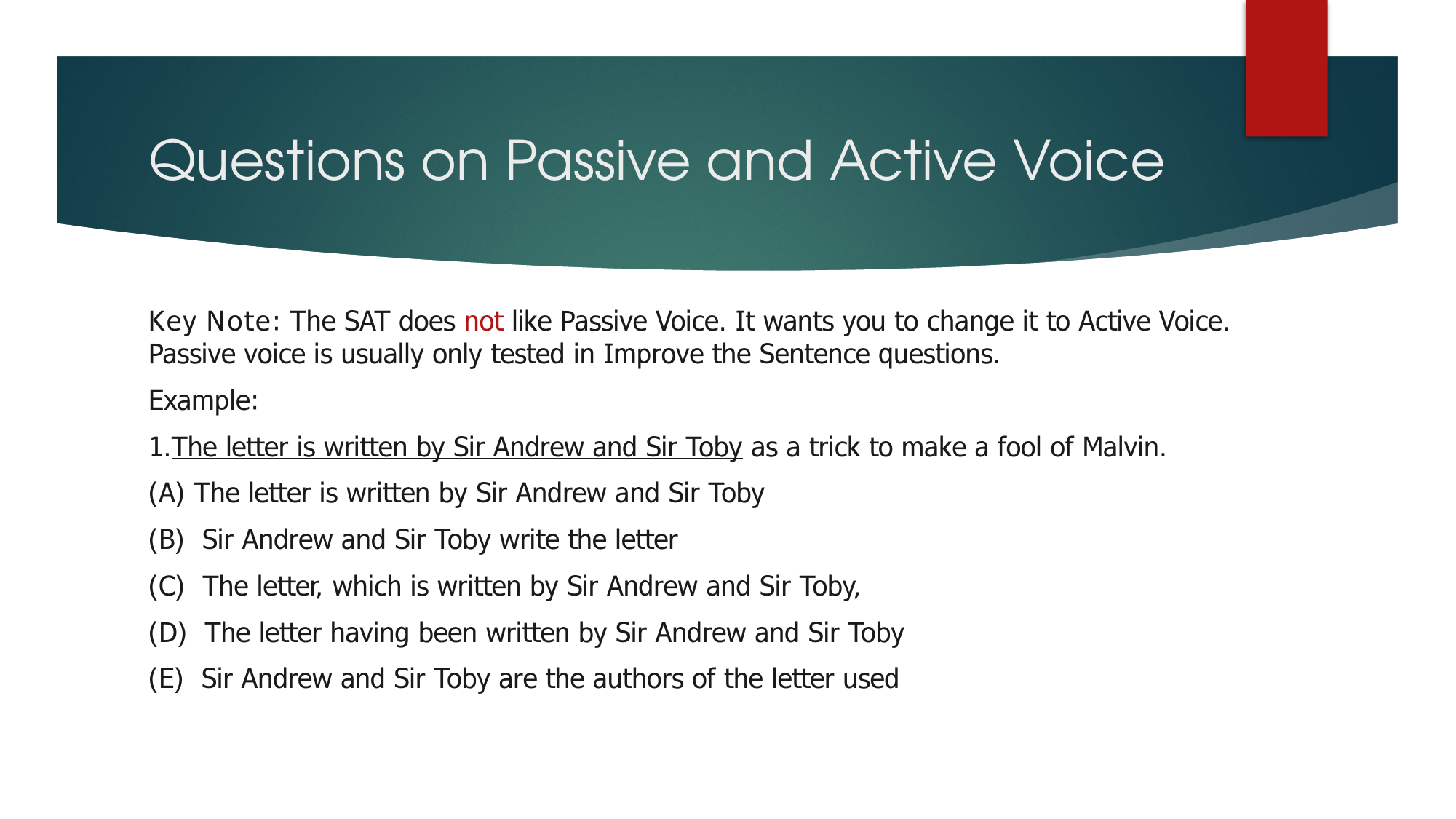

Questions on Passive and Active Voice
Key Note: The SAT does not like Passive Voice. It wants you to change it to Active Voice. Passive voice is usually only tested in Improve the Sentence questions.
Example:
1.The letter is written by Sir Andrew and Sir Toby as a trick to make a fool of Malvin.
(A) The letter is written by Sir Andrew and Sir Toby
(B)  Sir Andrew and Sir Toby write the letter
(C)  The letter, which is written by Sir Andrew and Sir Toby,
(D)  The letter having been written by Sir Andrew and Sir Toby
(E)  Sir Andrew and Sir Toby are the authors of the letter used